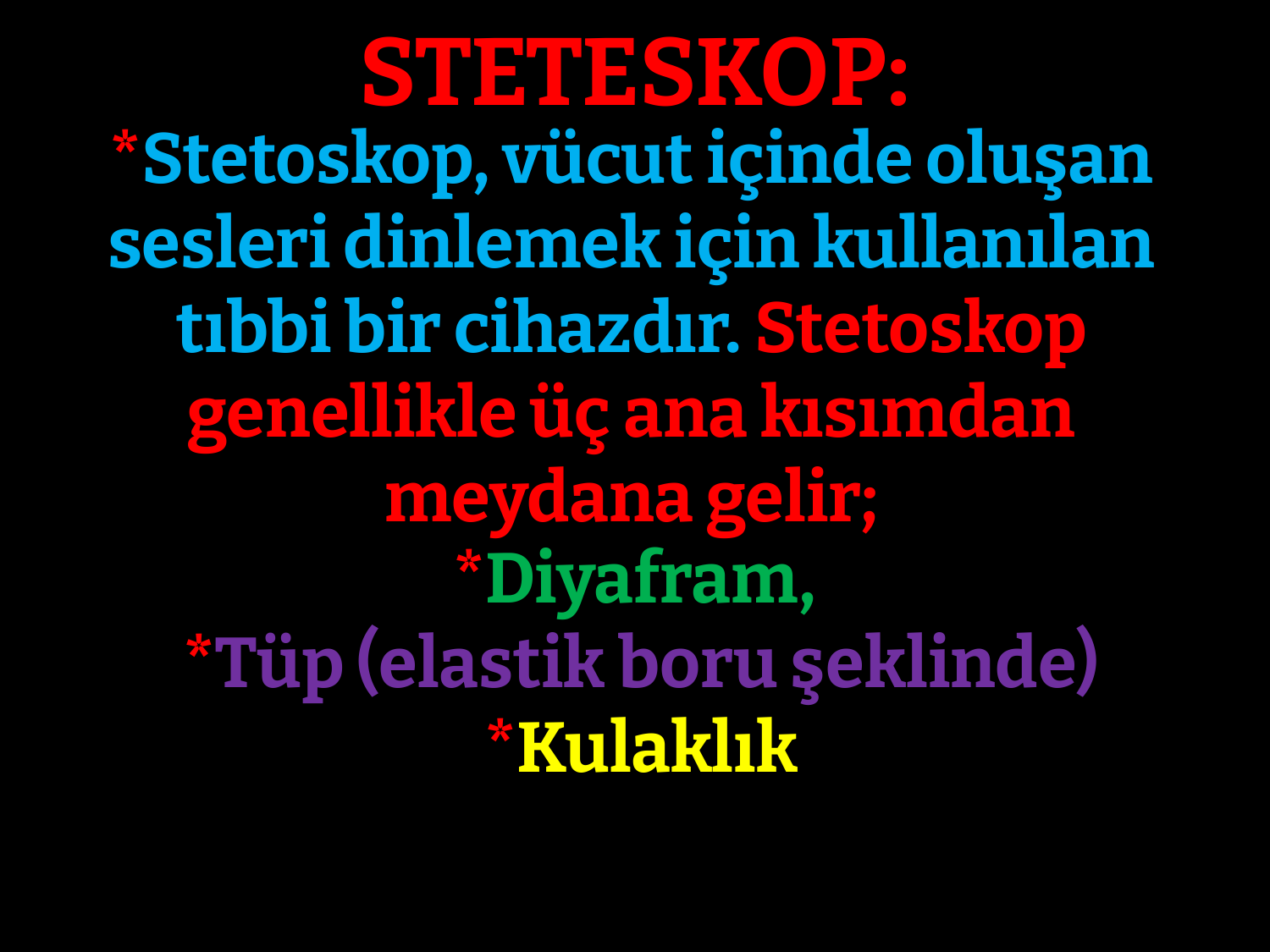

STETESKOP:
*Stetoskop, vücut içinde oluşan sesleri dinlemek için kullanılan tıbbi bir cihazdır. Stetoskop genellikle üç ana kısımdan meydana gelir;
#
*Diyafram,
 *Tüp (elastik boru şeklinde)
 *Kulaklık